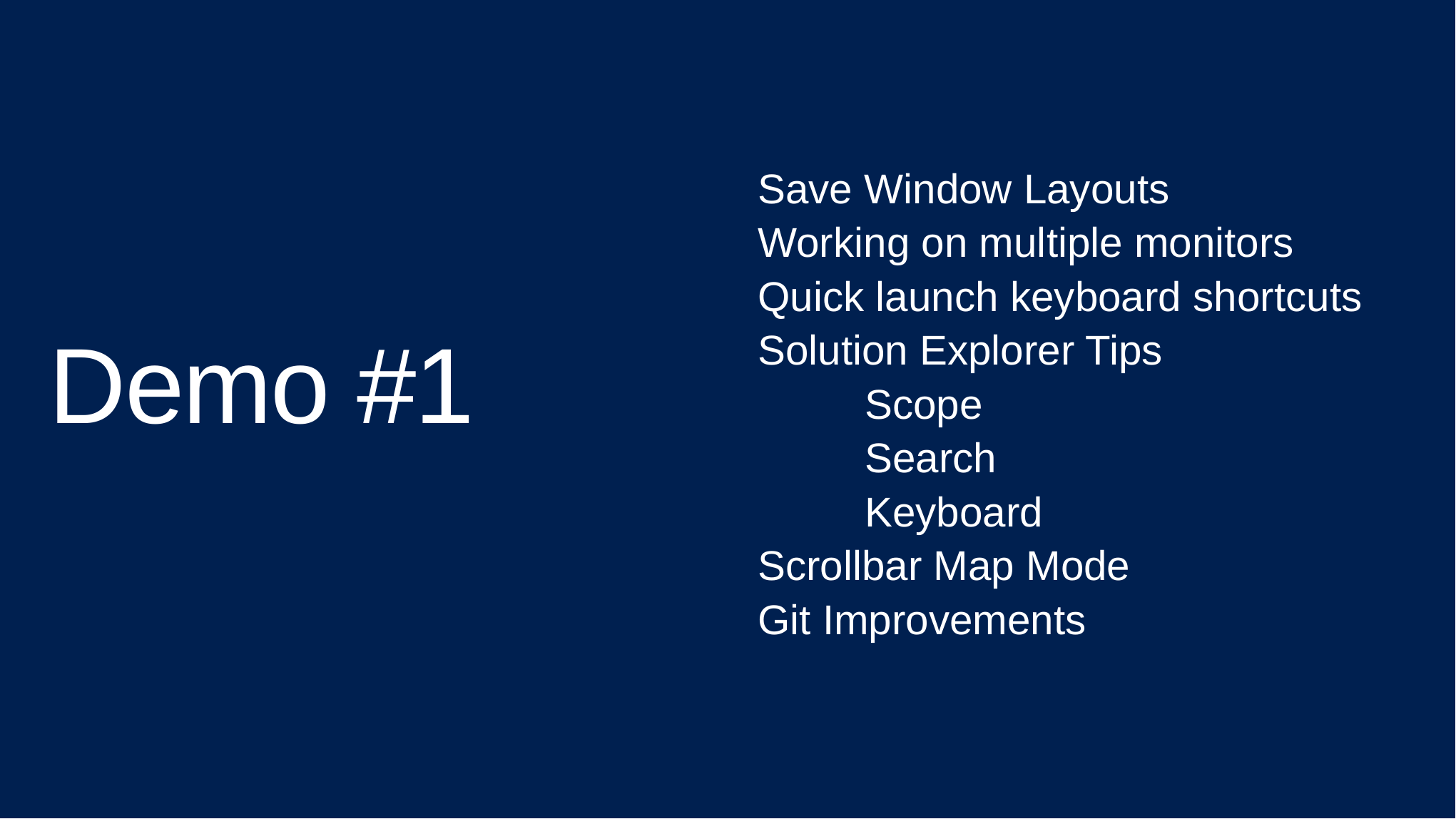

Save Window Layouts
Working on multiple monitors
Quick launch keyboard shortcuts
Solution Explorer Tips
	Scope
	Search
	Keyboard
Scrollbar Map Mode
Git Improvements
# Demo #1